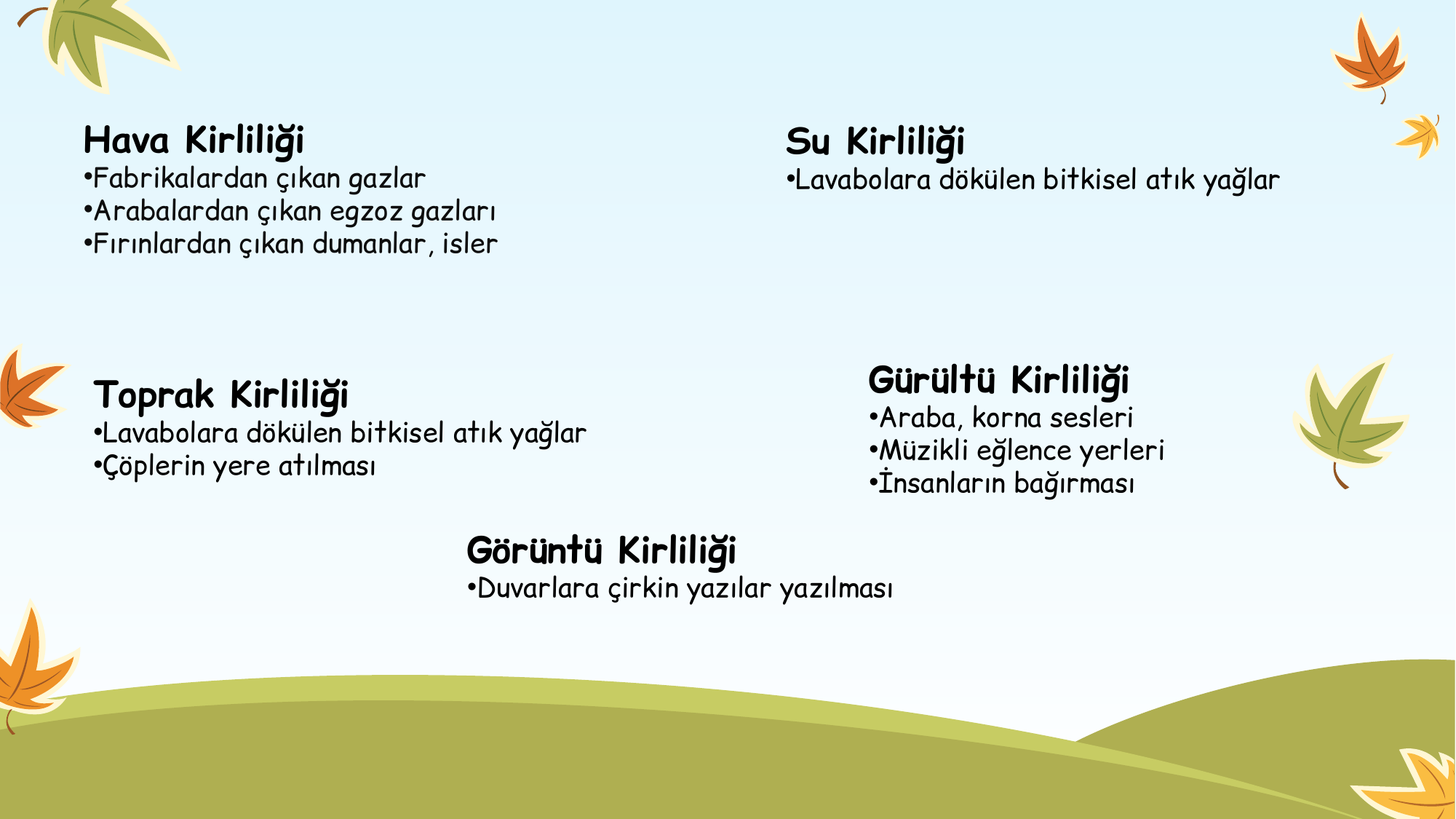

Hava Kirliliği
Fabrikalardan çıkan gazlar
Arabalardan çıkan egzoz gazları
Fırınlardan çıkan dumanlar, isler

Su Kirliliği
Lavabolara dökülen bitkisel atık yağlar

Gürültü Kirliliği
Araba, korna sesleri
Müzikli eğlence yerleri
İnsanların bağırması
Toprak Kirliliği
Lavabolara dökülen bitkisel atık yağlar
Çöplerin yere atılması
Görüntü Kirliliği
Duvarlara çirkin yazılar yazılması